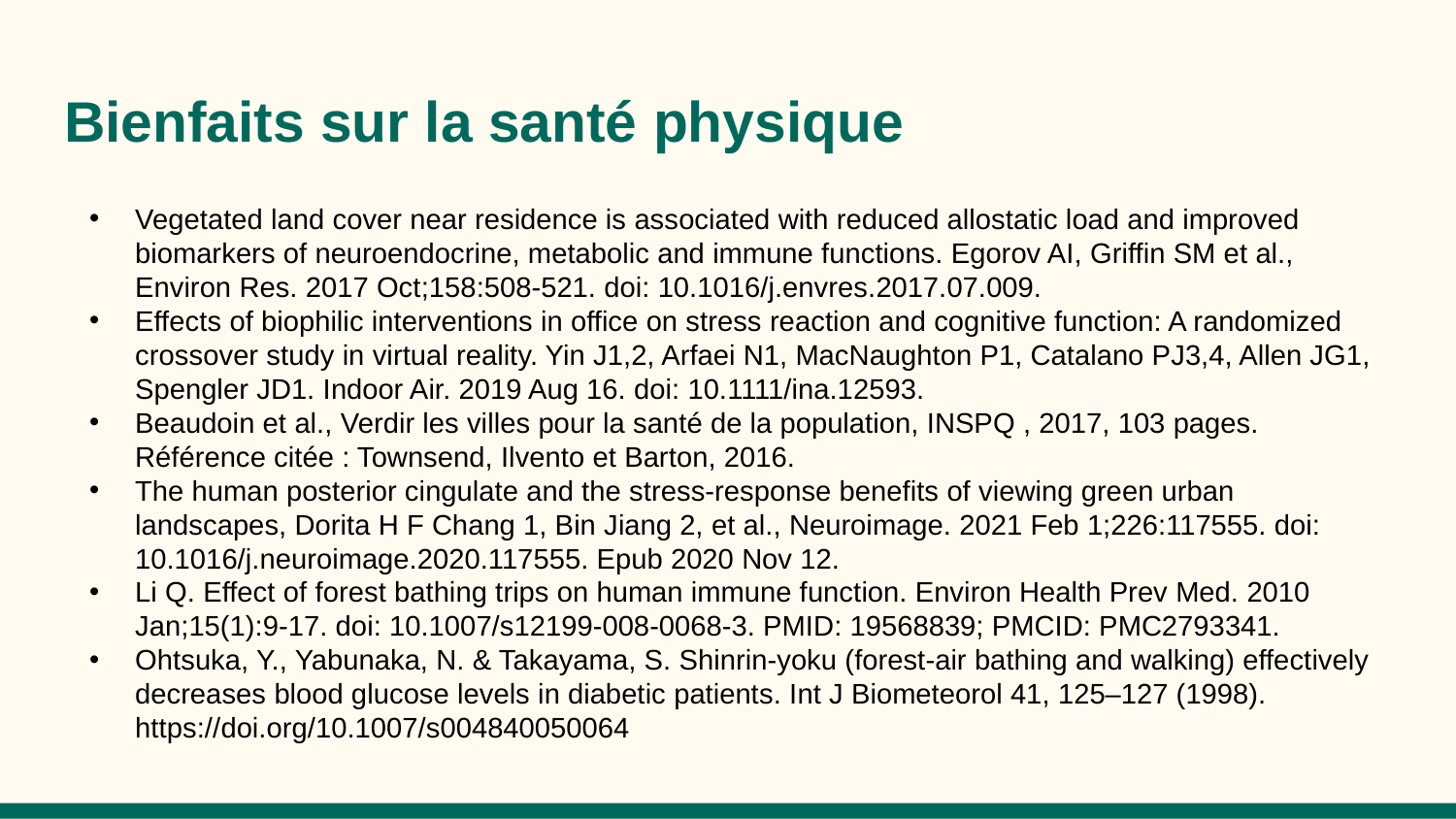

# Bienfaits sur la santé physique
Vegetated land cover near residence is associated with reduced allostatic load and improved biomarkers of neuroendocrine, metabolic and immune functions. Egorov AI, Griffin SM et al., Environ Res. 2017 Oct;158:508-521. doi: 10.1016/j.envres.2017.07.009.
Effects of biophilic interventions in office on stress reaction and cognitive function: A randomized crossover study in virtual reality. Yin J1,2, Arfaei N1, MacNaughton P1, Catalano PJ3,4, Allen JG1, Spengler JD1. Indoor Air. 2019 Aug 16. doi: 10.1111/ina.12593.
Beaudoin et al., Verdir les villes pour la santé de la population, INSPQ , 2017, 103 pages. Référence citée : Townsend, Ilvento et Barton, 2016.
The human posterior cingulate and the stress-response benefits of viewing green urban landscapes, Dorita H F Chang 1, Bin Jiang 2, et al., Neuroimage. 2021 Feb 1;226:117555. doi: 10.1016/j.neuroimage.2020.117555. Epub 2020 Nov 12.
Li Q. Effect of forest bathing trips on human immune function. Environ Health Prev Med. 2010 Jan;15(1):9-17. doi: 10.1007/s12199-008-0068-3. PMID: 19568839; PMCID: PMC2793341.
Ohtsuka, Y., Yabunaka, N. & Takayama, S. Shinrin-yoku (forest-air bathing and walking) effectively decreases blood glucose levels in diabetic patients. Int J Biometeorol 41, 125–127 (1998). https://doi.org/10.1007/s004840050064